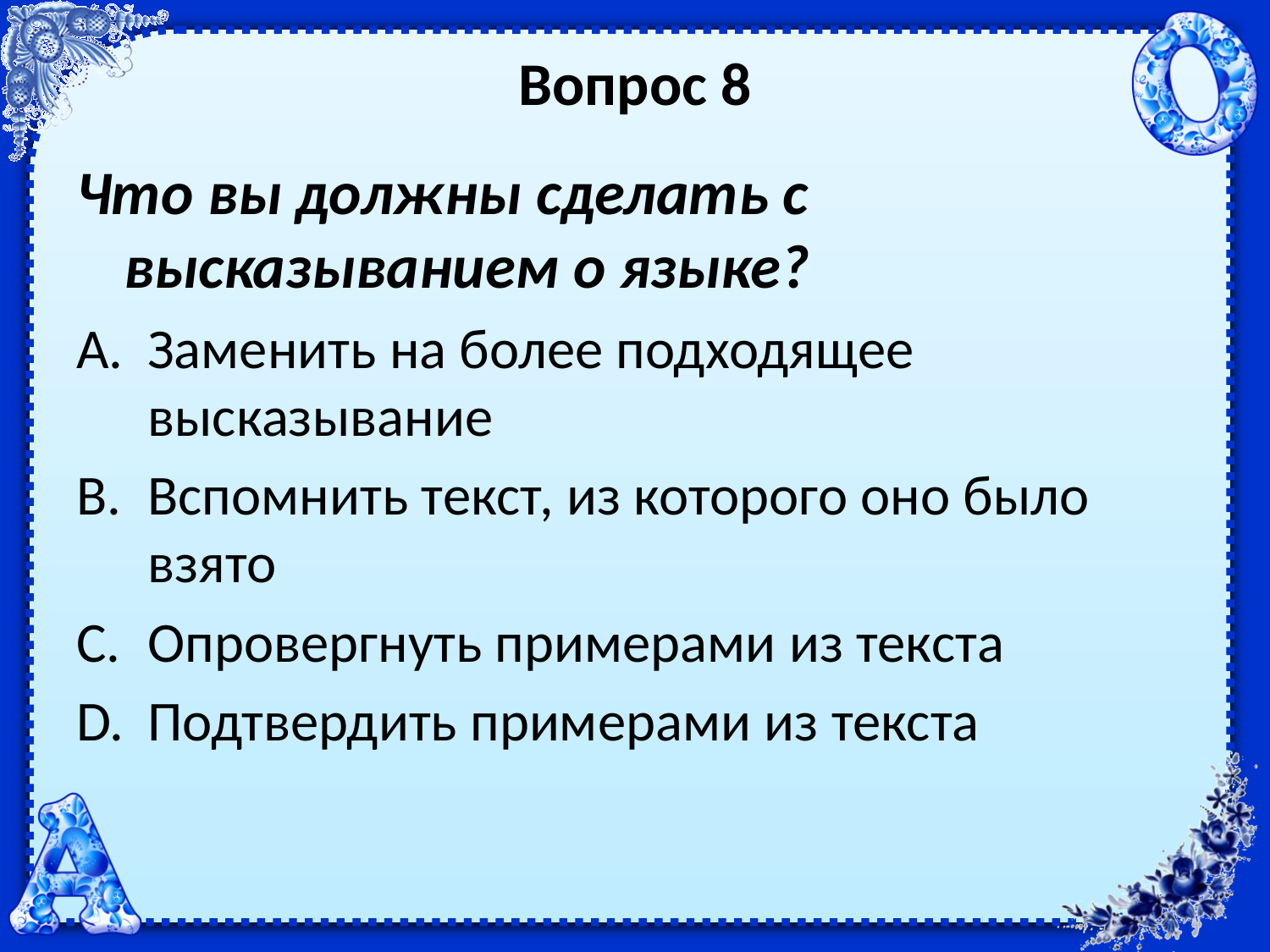

# Вопрос 8
Что вы должны сделать с высказыванием о языке?
Заменить на более подходящее высказывание
Вспомнить текст, из которого оно было взято
Опровергнуть примерами из текста
Подтвердить примерами из текста